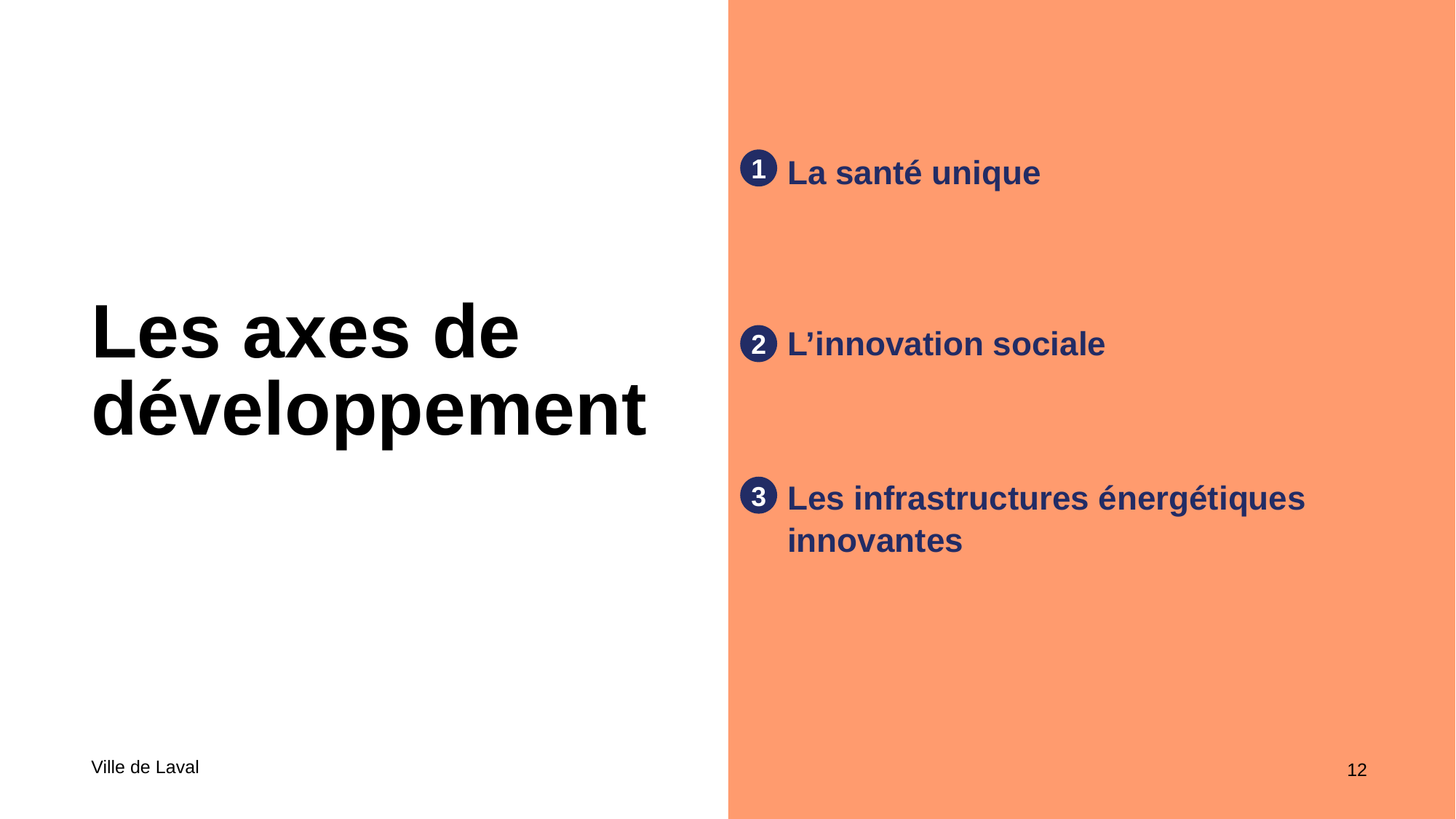

La santé unique

L’innovation sociale

Les infrastructures énergétiques innovantes
1
# Les axes de développement
2
3
12